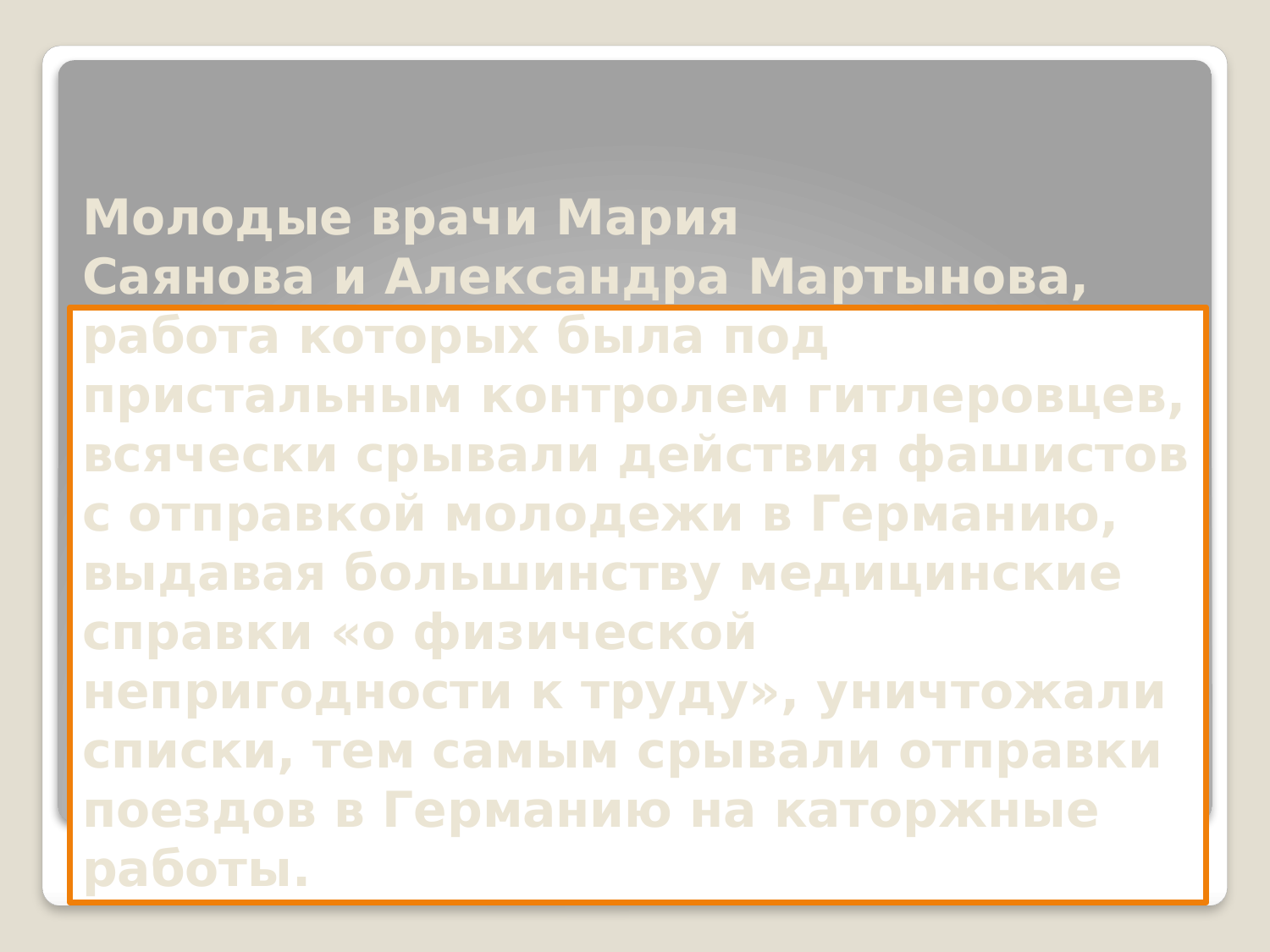

# Молодые врачи Мария Саянова и Александра Мартынова, работа которых была под пристальным контролем гитлеровцев, всячески срывали действия фашистов с отправкой молодежи в Германию, выдавая большинству медицинские справки «о физической непригодности к труду», уничтожали списки, тем самым срывали отправки поездов в Германию на каторжные работы.